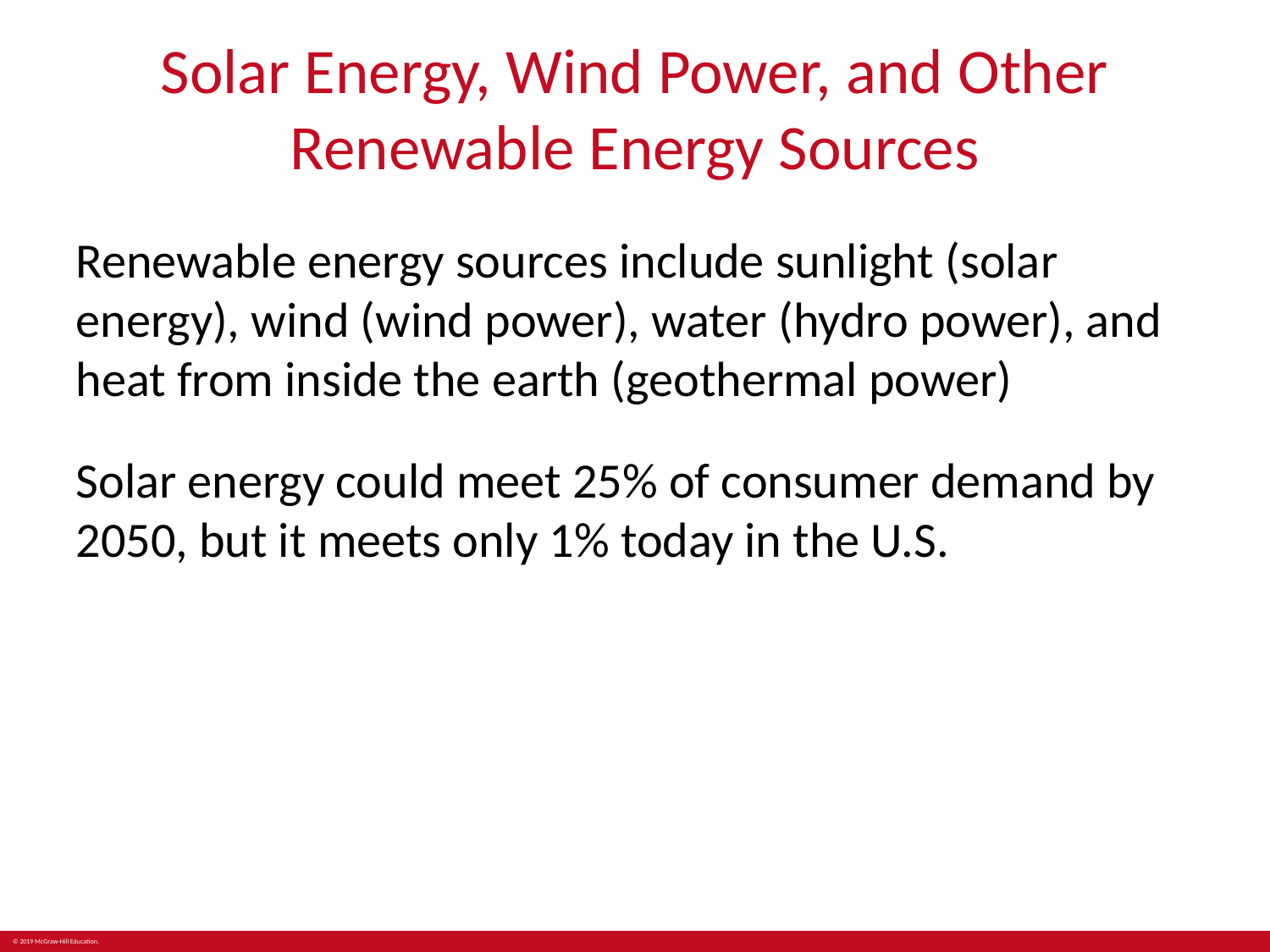

# Solar Energy, Wind Power, and Other Renewable Energy Sources
Renewable energy sources include sunlight (solar energy), wind (wind power), water (hydro power), and heat from inside the earth (geothermal power)
Solar energy could meet 25% of consumer demand by 2050, but it meets only 1% today in the U.S.